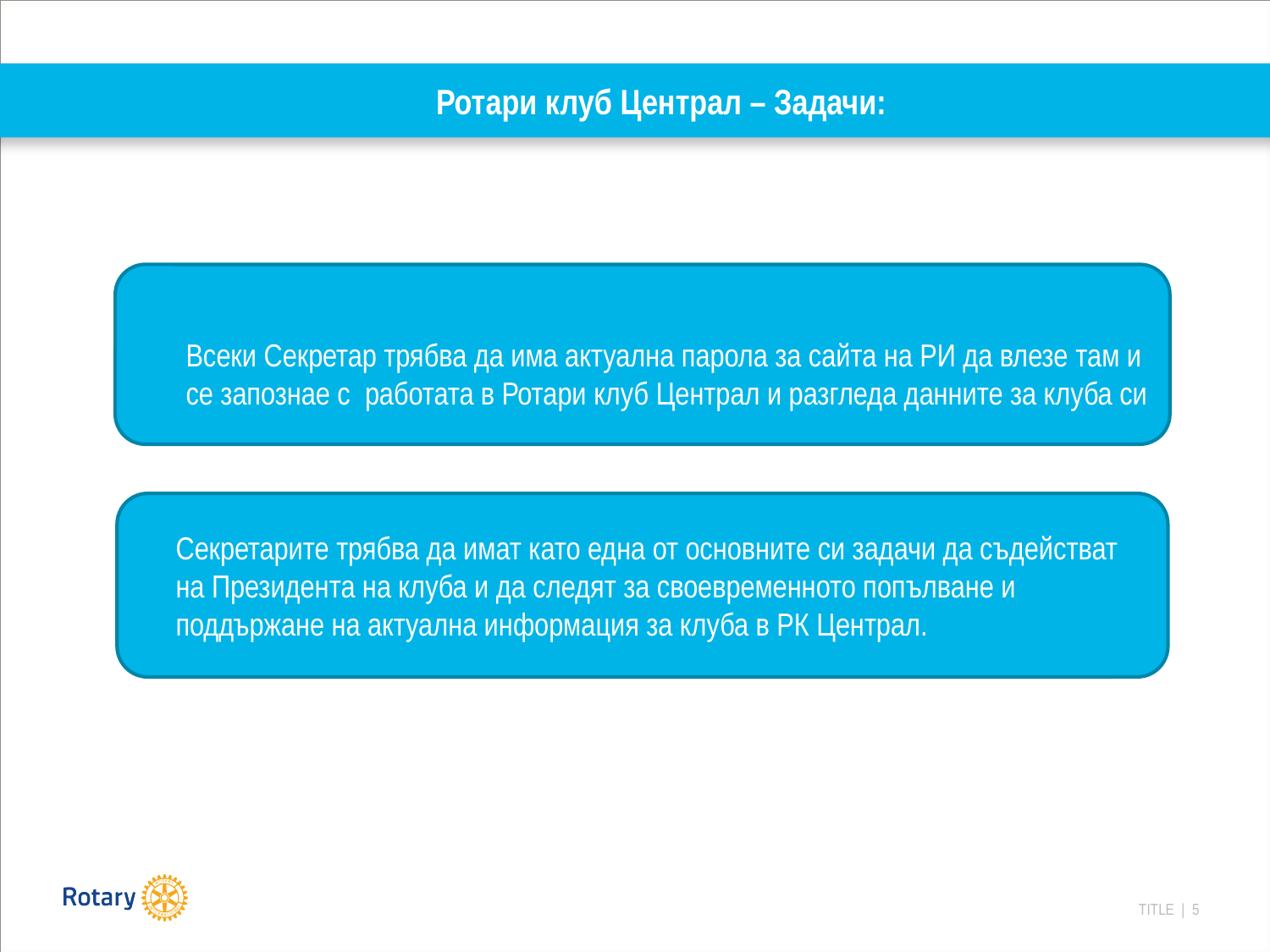

# Ротари клуб Централ – Задачи:

Всеки Секретар трябва да има актуална парола за сайта на РИ да влезе там и се запознае с  работата в Ротари клуб Централ и разгледа данните за клуба си

Секретарите трябва да имат като една от основните си задачи да съдействат на Президента на клуба и да следят за своевременното попълване и поддържане на актуална информация за клуба в РК Централ.